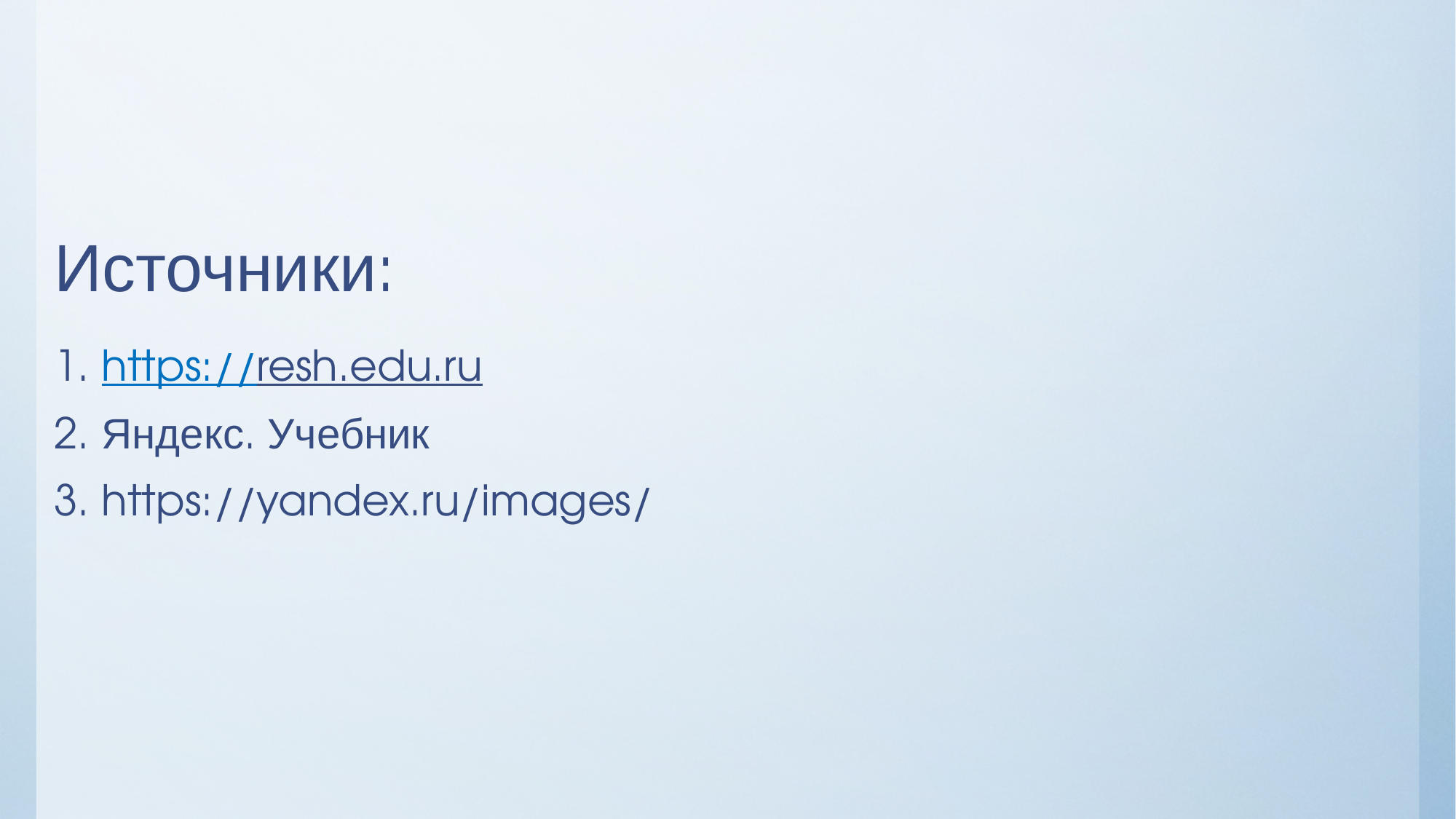

# Источники: 1. https://resh.edu.ru 2. Яндекс. Учебник 3. https://yandex.ru/images/